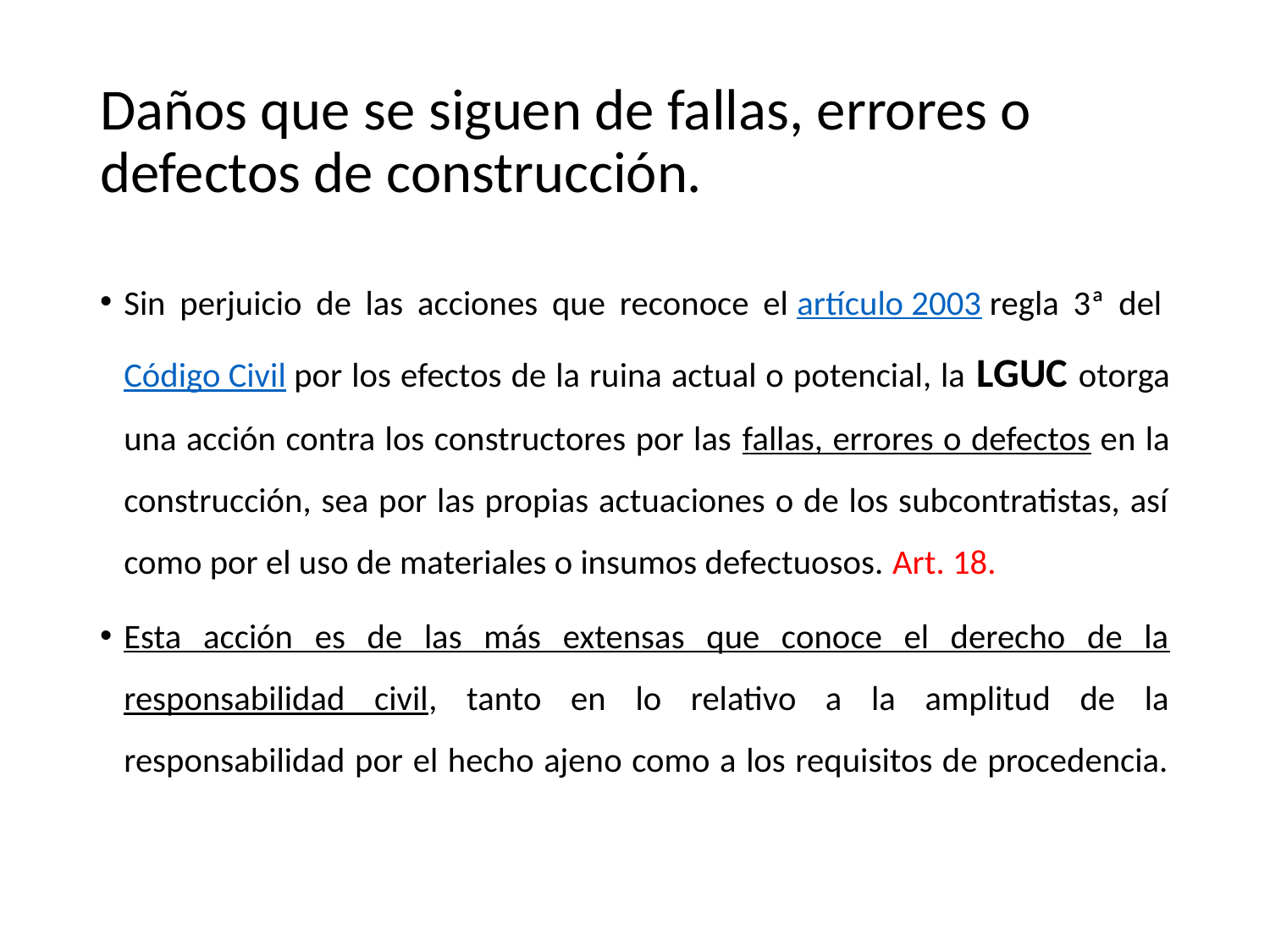

# Daños que se siguen de fallas, errores o defectos de construcción.
Sin perjuicio de las acciones que reconoce el artículo 2003 regla 3ª del Código Civil por los efectos de la ruina actual o potencial, la LGUC otorga una acción contra los constructores por las fallas, errores o defectos en la construcción, sea por las propias actuaciones o de los subcontratistas, así como por el uso de materiales o insumos defectuosos. Art. 18.
Esta acción es de las más extensas que conoce el derecho de la responsabilidad civil, tanto en lo relativo a la amplitud de la responsabilidad por el hecho ajeno como a los requisitos de procedencia.